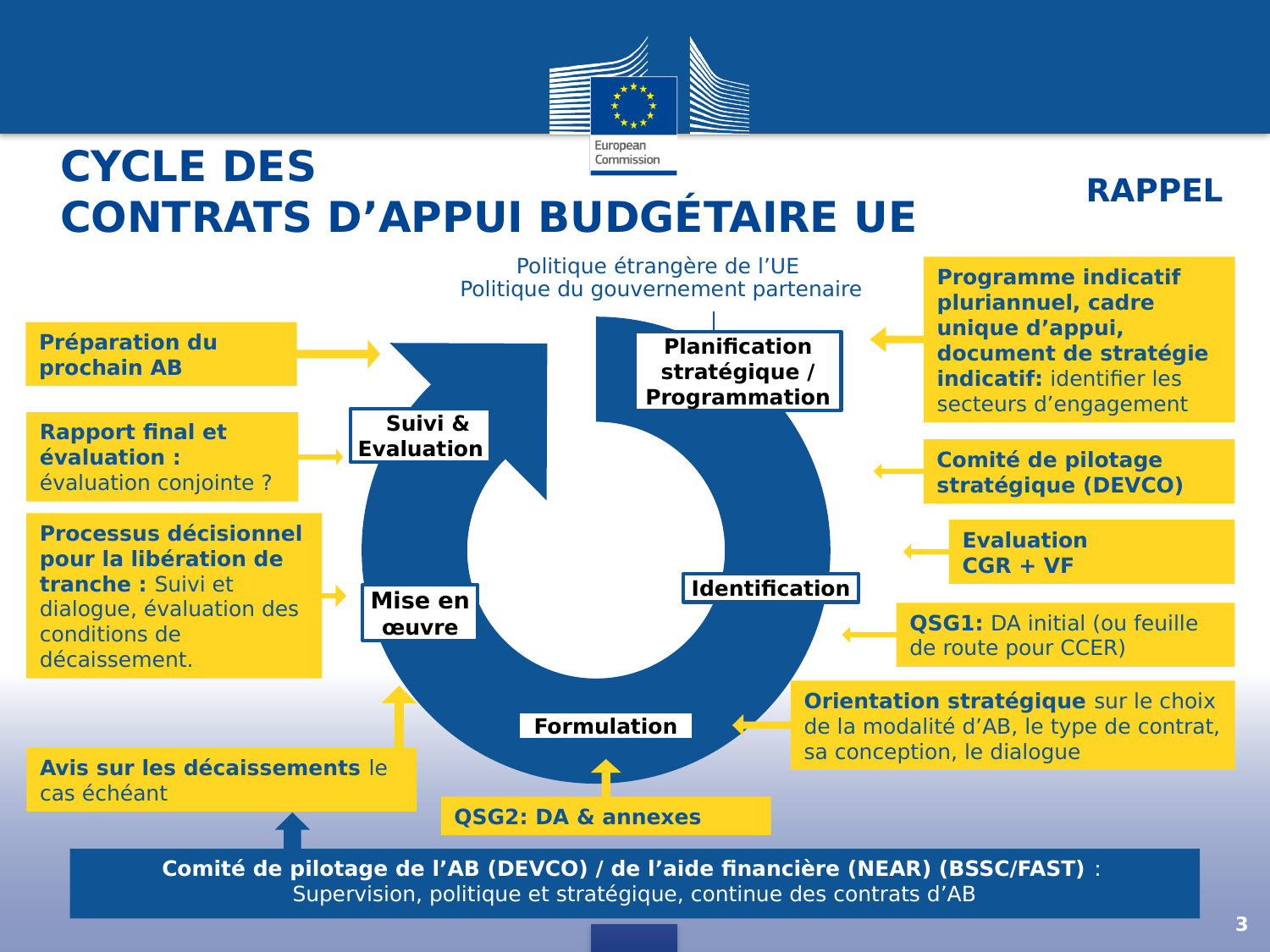

# Cycle des contrats d’appui budgétaire UE
Rappel
Politique étrangère de l’UE
Politique du gouvernement partenaire
Programme indicatif  pluriannuel, cadre unique d’appui, document de stratégie indicatif: identifier les secteurs d’engagement

Préparation du prochain AB
Planification stratégique / Programmation
  Suivi & Evaluation
Rapport final et évaluation : évaluation conjointe ?
Comité de pilotage stratégique (DEVCO)
Processus décisionnel pour la libération de tranche : Suivi et dialogue, évaluation des conditions de décaissement.
Evaluation
CGR + VF
Identification
Mise en œuvre
QSG1: DA initial (ou feuille de route pour CCER)

Orientation stratégique sur le choix de la modalité d’AB, le type de contrat, sa conception, le dialogue

Formulation
Avis sur les décaissements le cas échéant
QSG2: DA & annexes

Comité de pilotage de l’AB (DEVCO) / de l’aide financière (NEAR) (BSSC/FAST) :
Supervision, politique et stratégique, continue des contrats d’AB
3